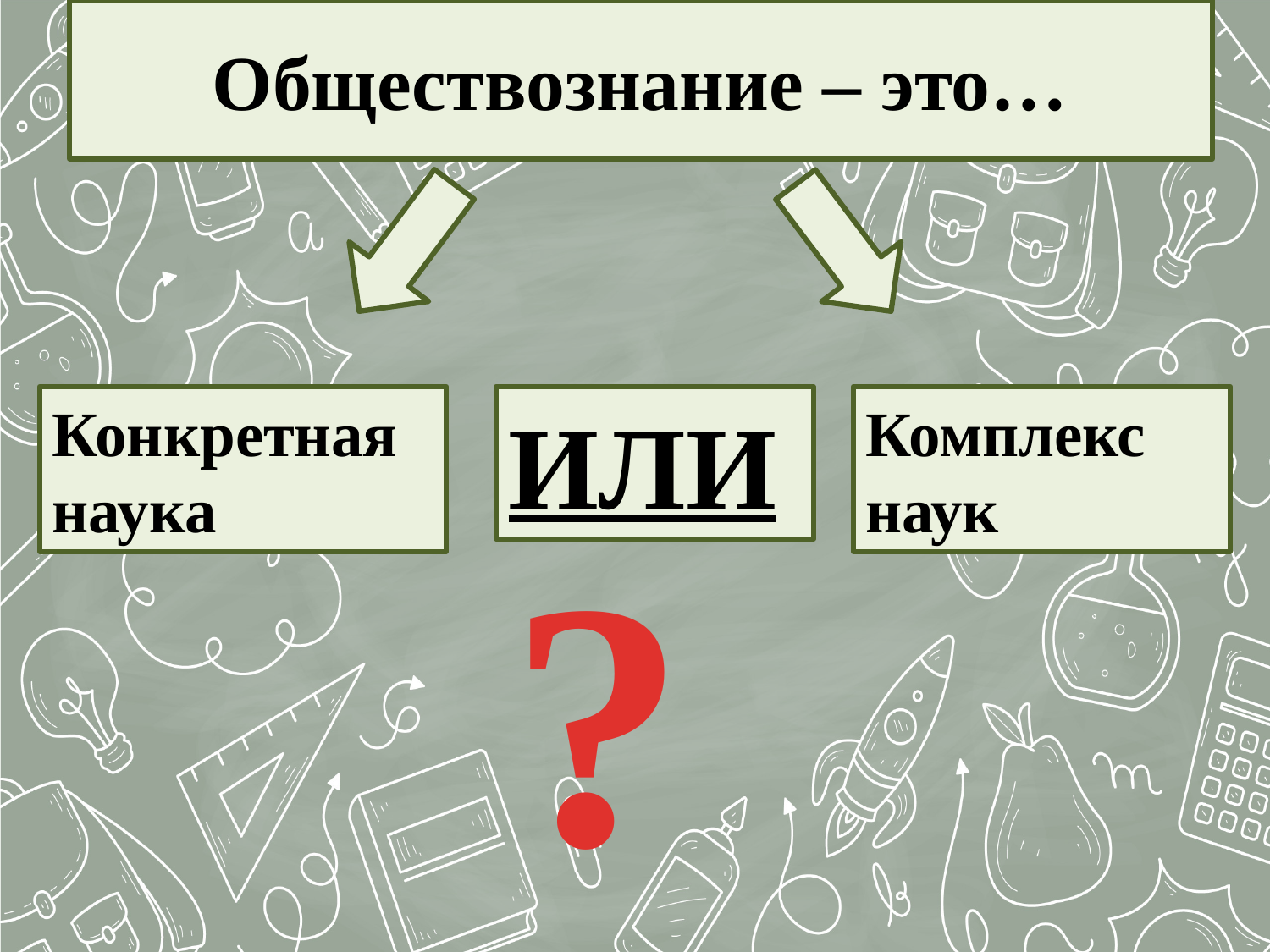

# Обществознание – это…

Конкретная наука
ИЛИ
Комплекс наук
?